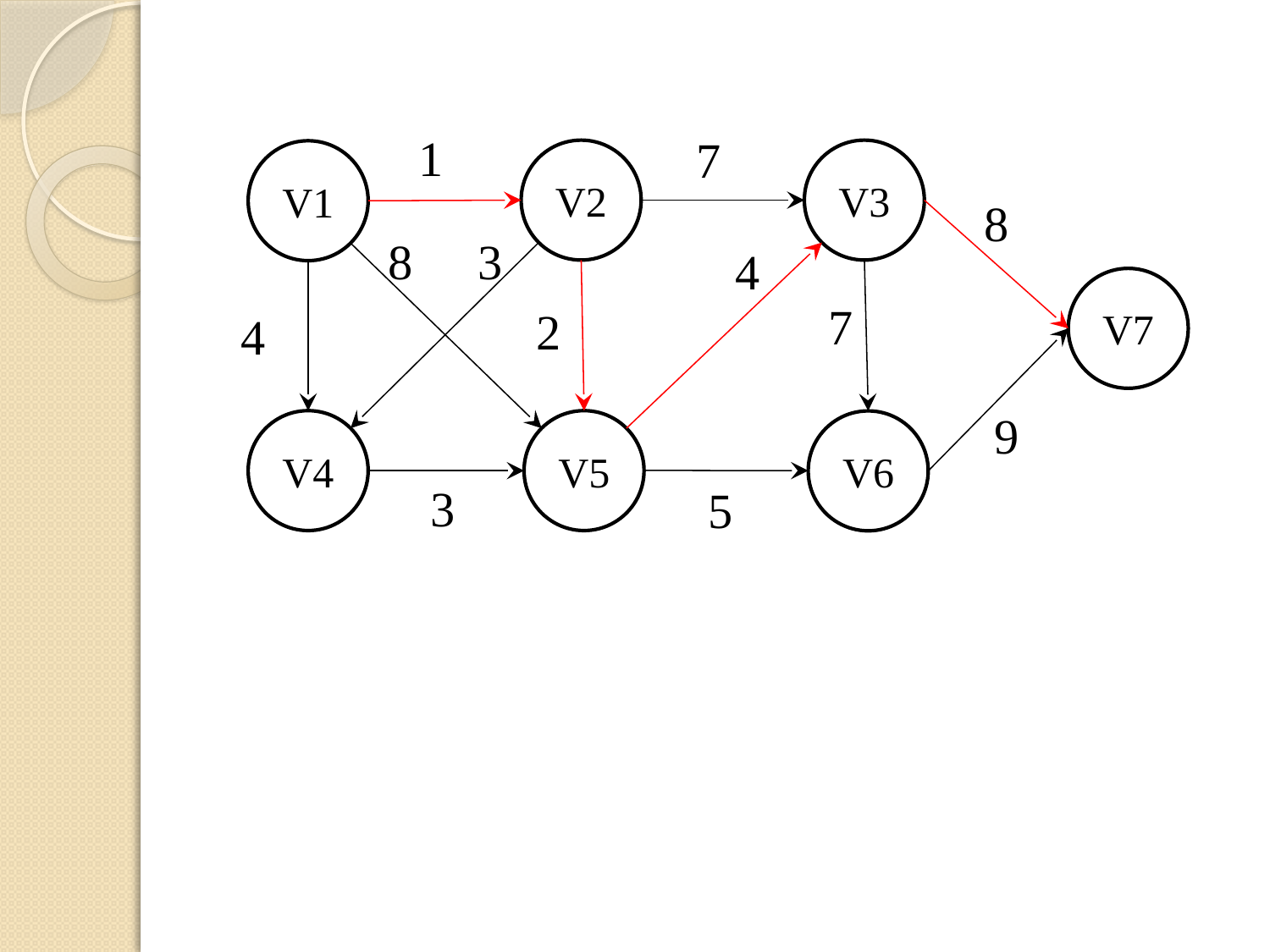

1
7
V2
V3
V1
8
8
3
4
V7
7
2
4
9
V4
V5
V6
3
5